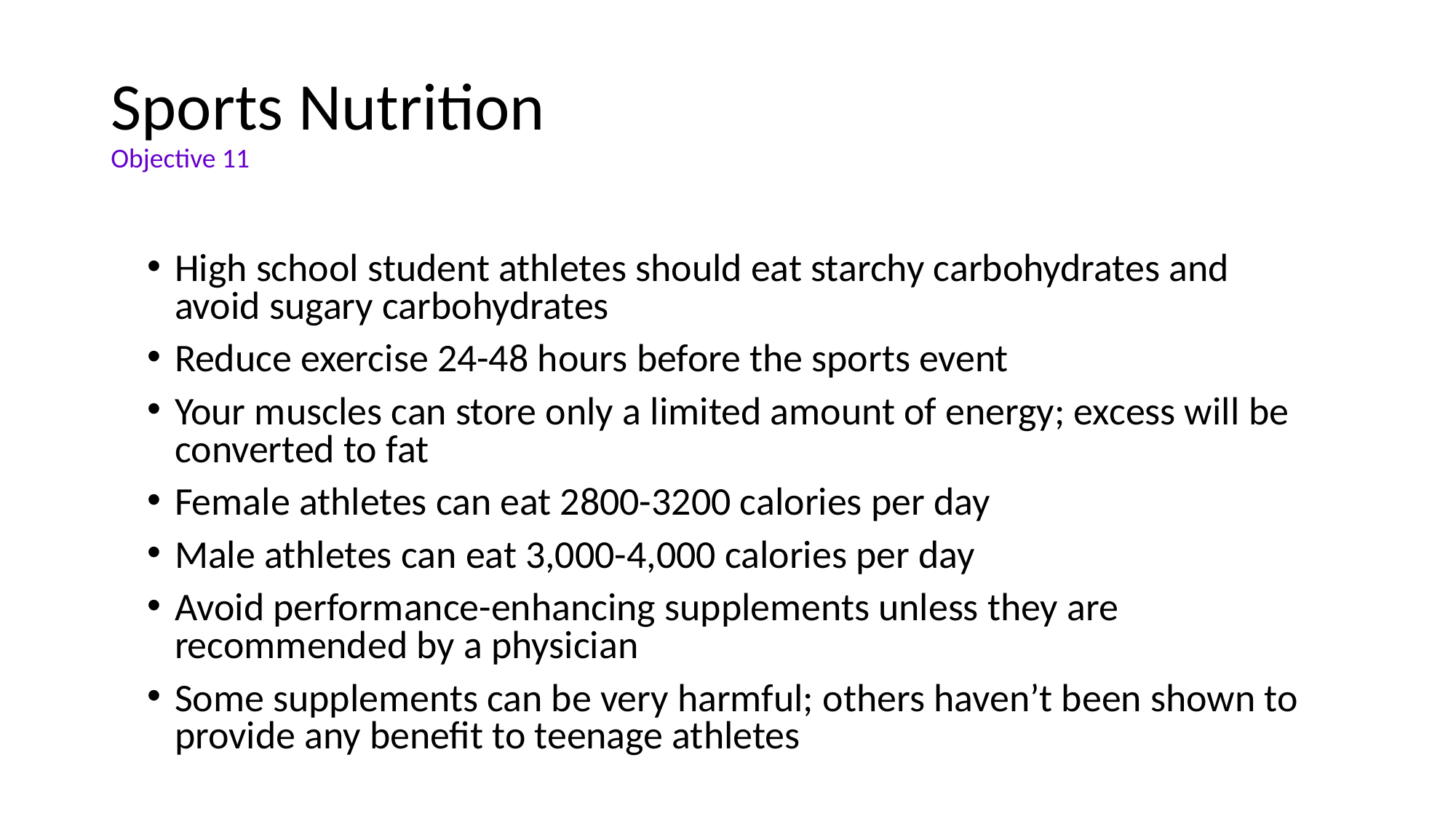

# Sports Nutrition Objective 11
High school student athletes should eat starchy carbohydrates and avoid sugary carbohydrates
Reduce exercise 24-48 hours before the sports event
Your muscles can store only a limited amount of energy; excess will be converted to fat
Female athletes can eat 2800-3200 calories per day
Male athletes can eat 3,000-4,000 calories per day
Avoid performance-enhancing supplements unless they are recommended by a physician
Some supplements can be very harmful; others haven’t been shown to provide any benefit to teenage athletes